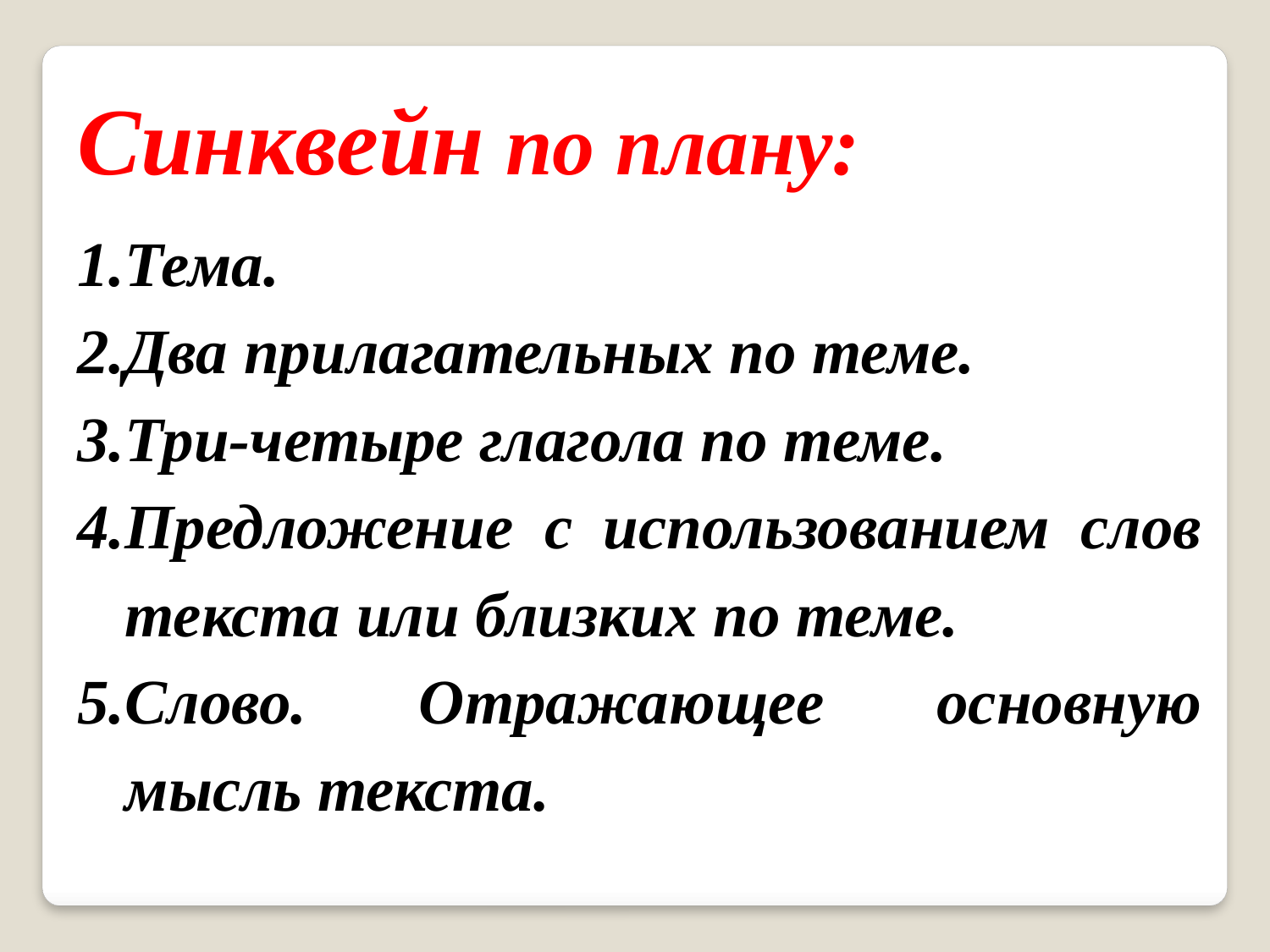

Синквейн по плану:
Тема.
Два прилагательных по теме.
Три-четыре глагола по теме.
Предложение с использованием слов текста или близких по теме.
Слово. Отражающее основную мысль текста.